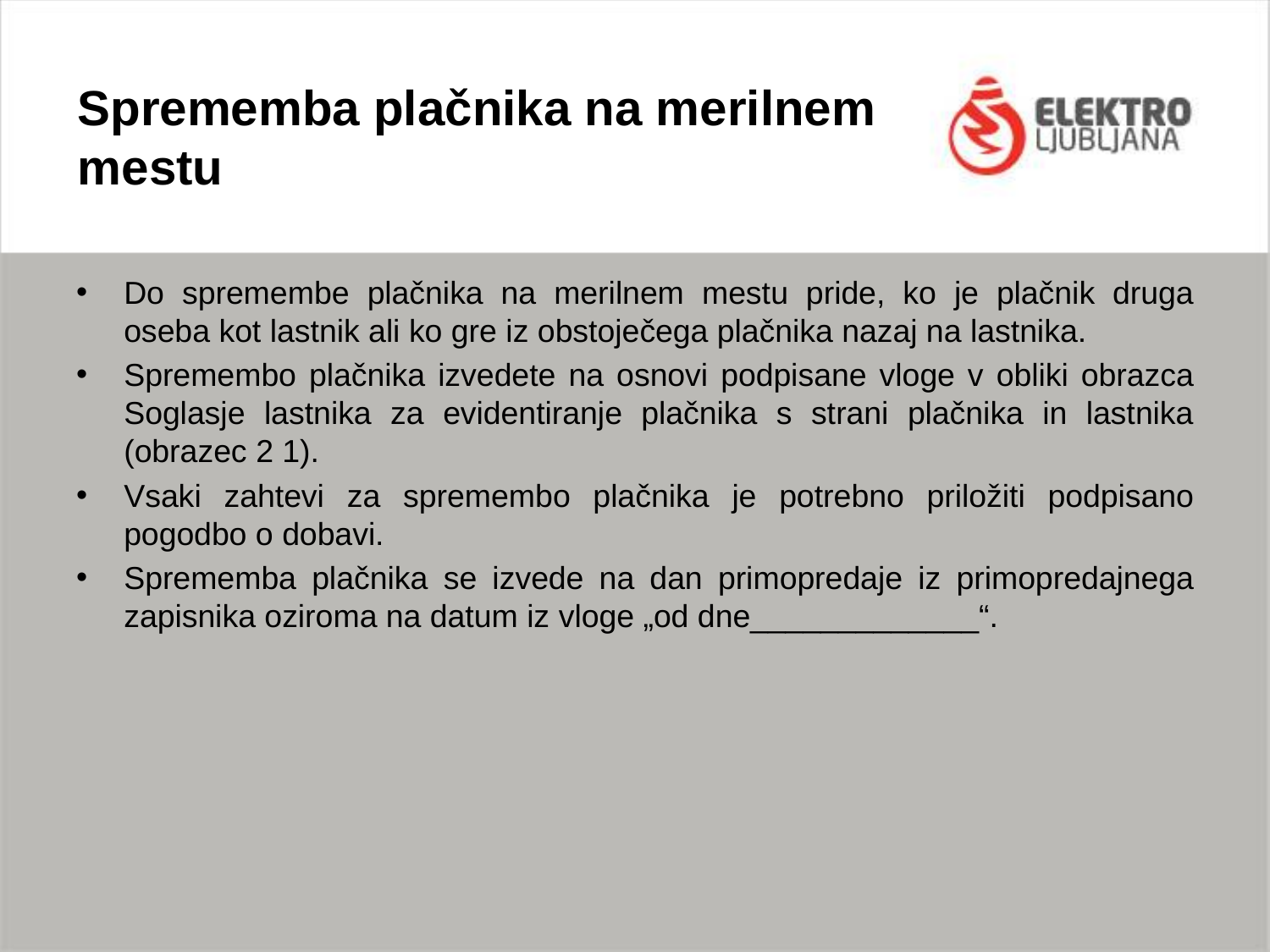

# Sprememba plačnika na merilnem mestu

Do spremembe plačnika na merilnem mestu pride, ko je plačnik druga oseba kot lastnik ali ko gre iz obstoječega plačnika nazaj na lastnika.
Spremembo plačnika izvedete na osnovi podpisane vloge v obliki obrazca Soglasje lastnika za evidentiranje plačnika s strani plačnika in lastnika (obrazec 2 1).
Vsaki zahtevi za spremembo plačnika je potrebno priložiti podpisano pogodbo o dobavi.
Sprememba plačnika se izvede na dan primopredaje iz primopredajnega zapisnika oziroma na datum iz vloge „od dne_____________“.